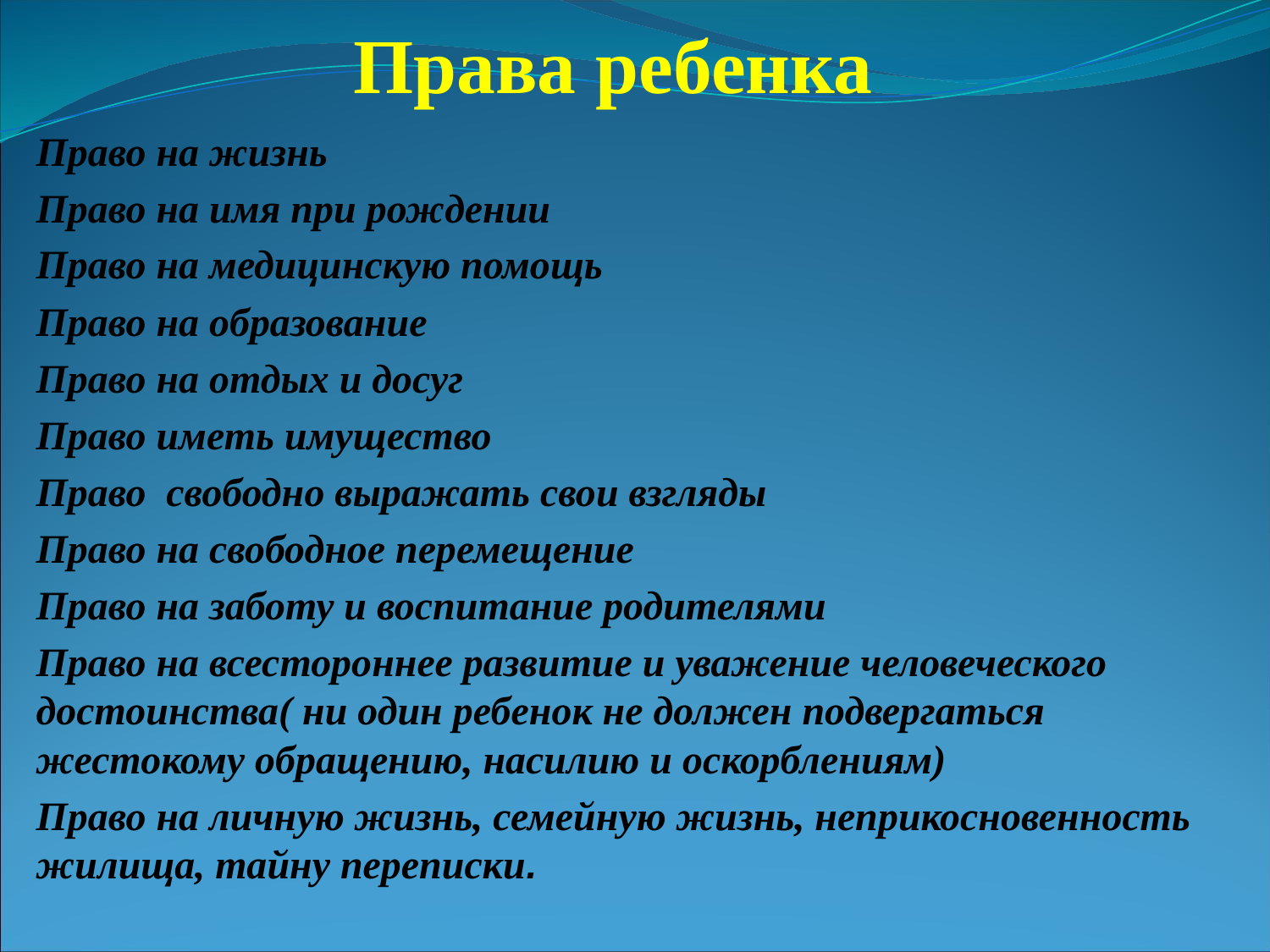

# Права ребенка
Право на жизнь
Право на имя при рождении
Право на медицинскую помощь
Право на образование
Право на отдых и досуг
Право иметь имущество
Право  свободно выражать свои взгляды
Право на свободное перемещение
Право на заботу и воспитание родителями
Право на всестороннее развитие и уважение человеческого достоинства( ни один ребенок не должен подвергаться жестокому обращению, насилию и оскорблениям)
Право на личную жизнь, семейную жизнь, неприкосновенность жилища, тайну переписки.